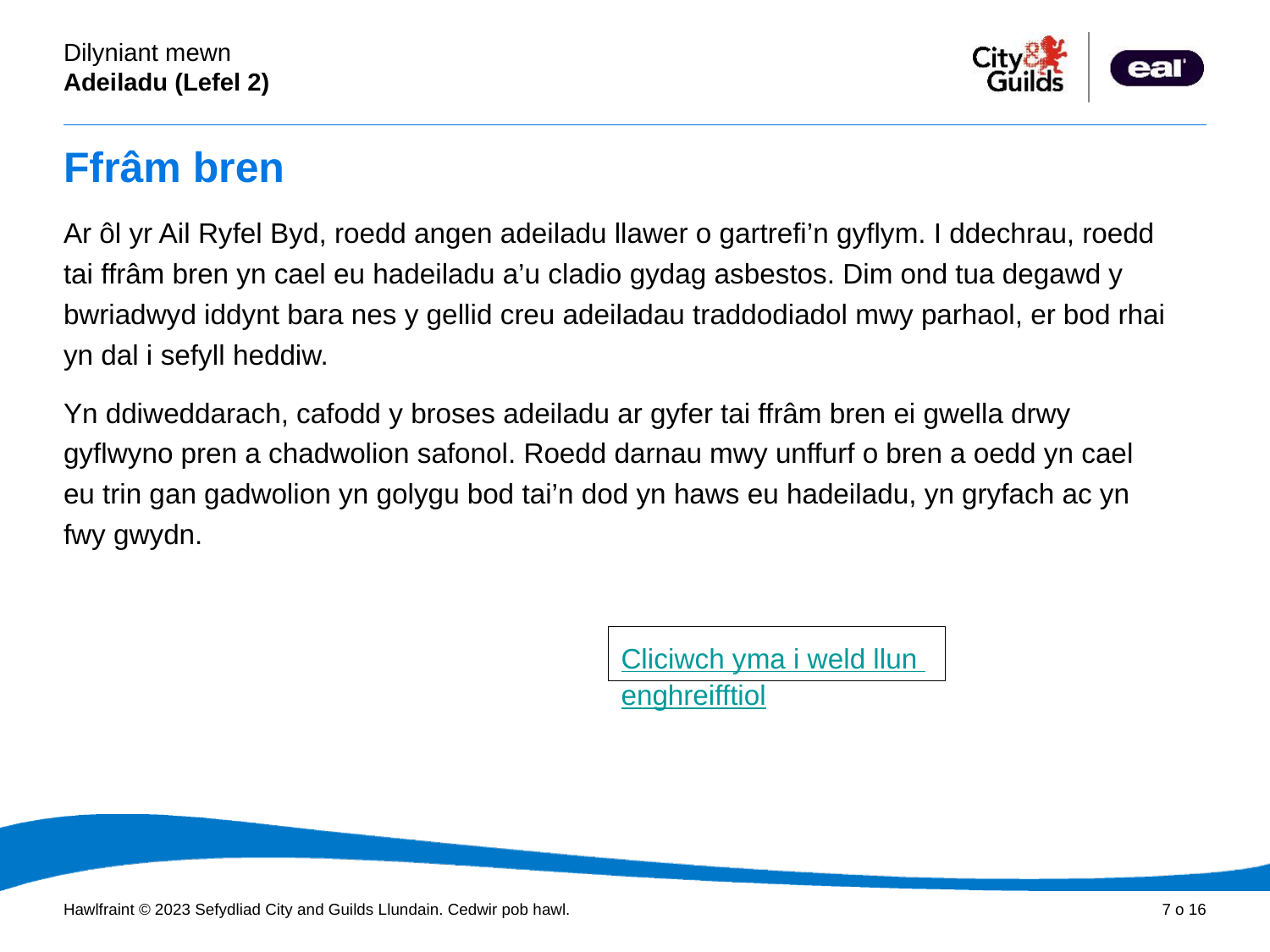

# Ffrâm bren
Ar ôl yr Ail Ryfel Byd, roedd angen adeiladu llawer o gartrefi’n gyflym. I ddechrau, roedd tai ffrâm bren yn cael eu hadeiladu a’u cladio gydag asbestos. Dim ond tua degawd y bwriadwyd iddynt bara nes y gellid creu adeiladau traddodiadol mwy parhaol, er bod rhai yn dal i sefyll heddiw.
Yn ddiweddarach, cafodd y broses adeiladu ar gyfer tai ffrâm bren ei gwella drwy gyflwyno pren a chadwolion safonol. Roedd darnau mwy unffurf o bren a oedd yn cael eu trin gan gadwolion yn golygu bod tai’n dod yn haws eu hadeiladu, yn gryfach ac yn fwy gwydn.

Cliciwch yma i weld llun enghreifftiol